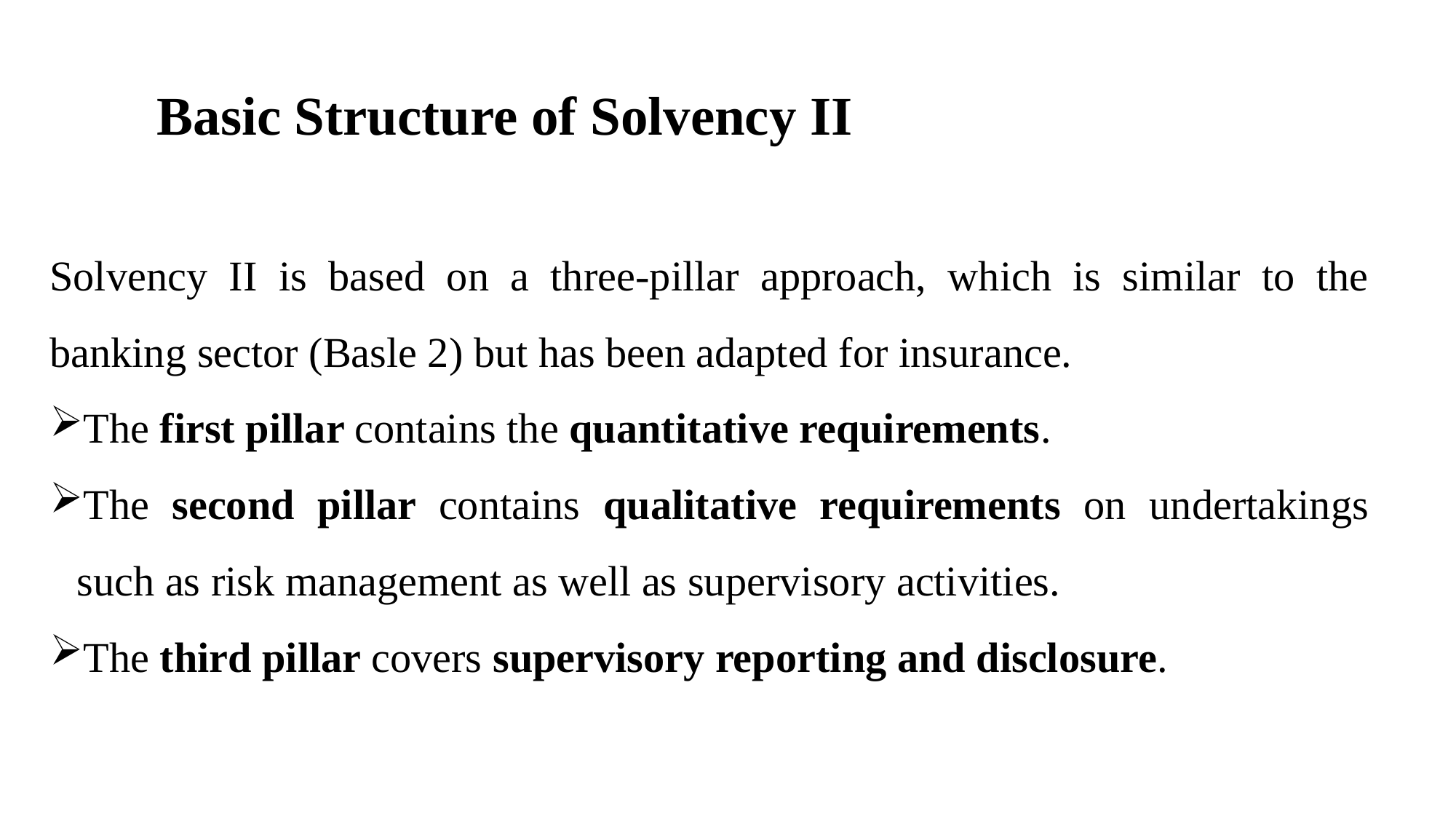

# Basic Structure of Solvency II
Solvency II is based on a three-pillar approach, which is similar to the banking sector (Basle 2) but has been adapted for insurance.
The first pillar contains the quantitative requirements.
The second pillar contains qualitative requirements on undertakings such as risk management as well as supervisory activities.
The third pillar covers supervisory reporting and disclosure.